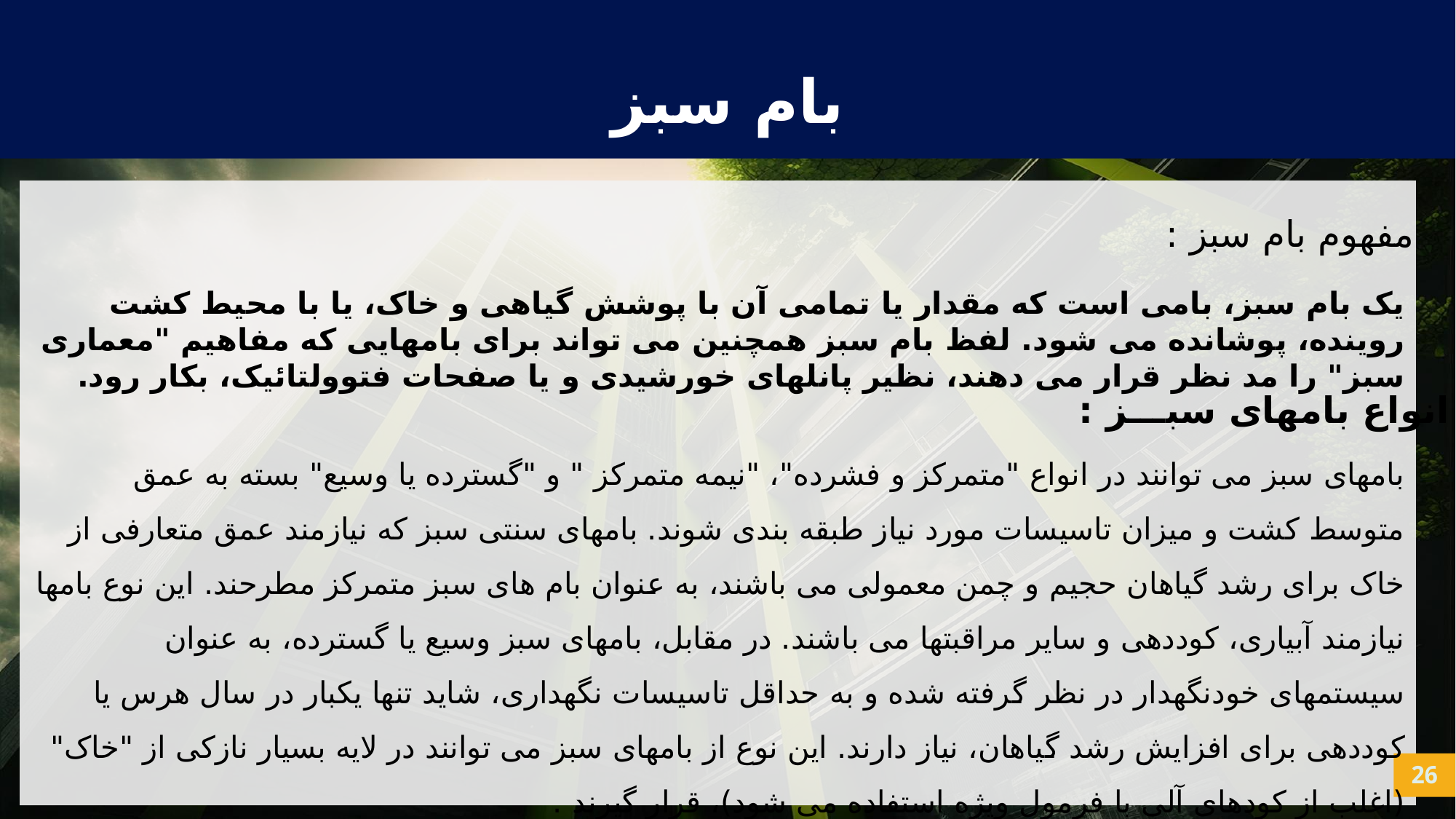

بام سبز

مفهوم بام سبز :
یک بام سبز، بامی است که مقدار یا تمامی آن با پوشش گیاهی و خاک، یا با محیط کشت روینده، پوشانده می شود. لفظ بام سبز همچنین می تواند برای بامهایی که مفاهیم "معماری سبز" را مد نظر قرار می دهند، نظیر پانلهای خورشیدی و یا صفحات فتوولتائیک، بکار رود.
انواع بامهای سبـــز :
بامهای سبز می توانند در انواع "متمرکز و فشرده"، "نیمه متمرکز " و "گسترده یا وسیع" بسته به عمق متوسط کشت و میزان تاسیسات مورد نیاز طبقه بندی شوند. بامهای سنتی سبز که نیازمند عمق متعارفی از خاک برای رشد گیاهان حجیم و چمن معمولی می باشند، به عنوان بام های سبز متمرکز مطرحند. این نوع بامها نیازمند آبیاری، کوددهی و سایر مراقبتها می باشند. در مقابل، بامهای سبز وسیع یا گسترده، به عنوان سیستمهای خودنگهدار در نظر گرفته شده و به حداقل تاسیسات نگهداری، شاید تنها یکبار در سال هرس یا کوددهی برای افزایش رشد گیاهان، نیاز دارند. این نوع از بامهای سبز می توانند در لایه بسیار نازکی از "خاک" (اغلب از کودهای آلی با فرمول ویژه استفاده می شود)، قرار گیرند .
26